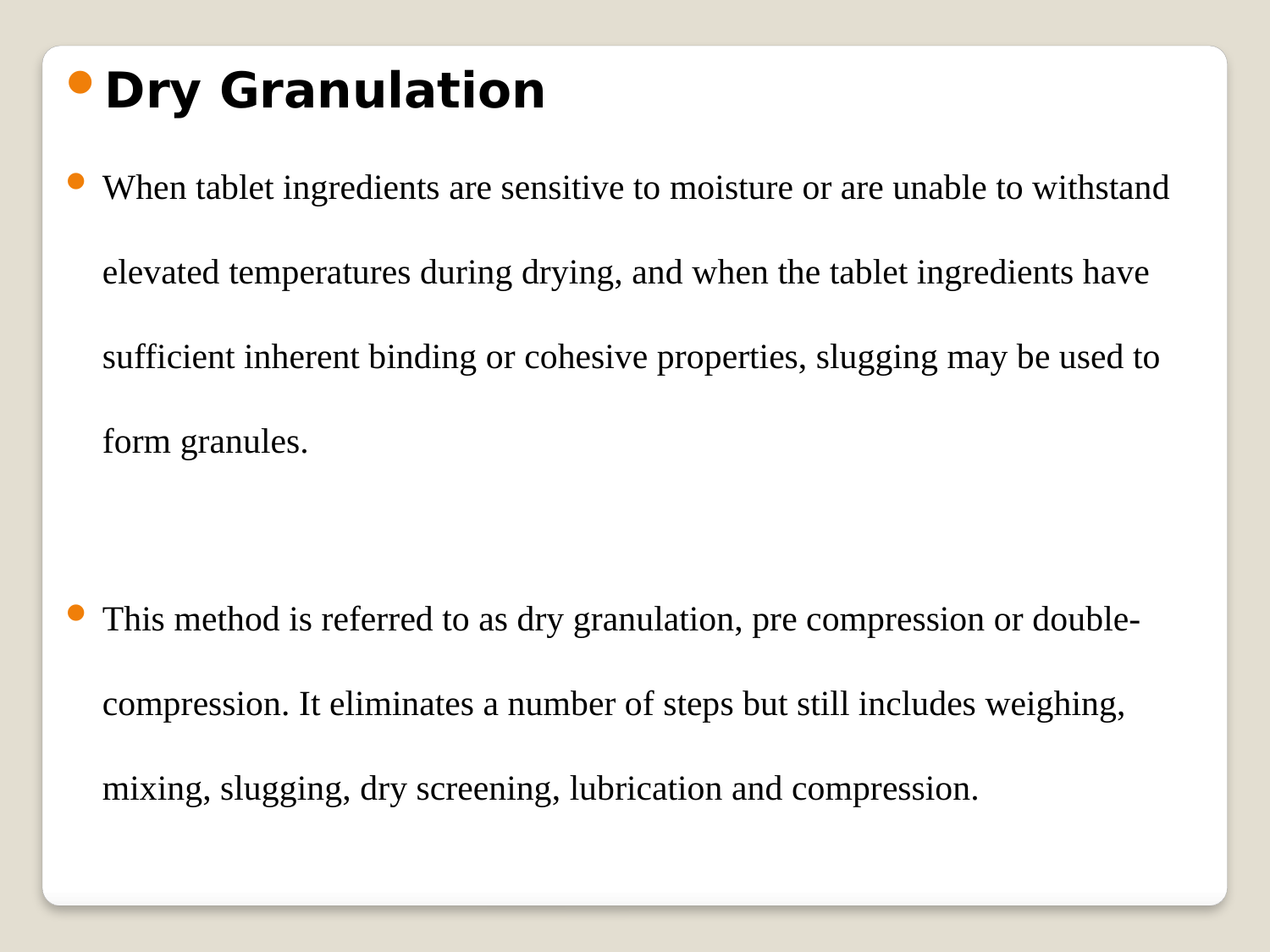

Dry Granulation
When tablet ingredients are sensitive to moisture or are unable to withstand elevated temperatures during drying, and when the tablet ingredients have sufficient inherent binding or cohesive properties, slugging may be used to form granules.

This method is referred to as dry granulation, pre compression or double-compression. It eliminates a number of steps but still includes weighing, mixing, slugging, dry screening, lubrication and compression.